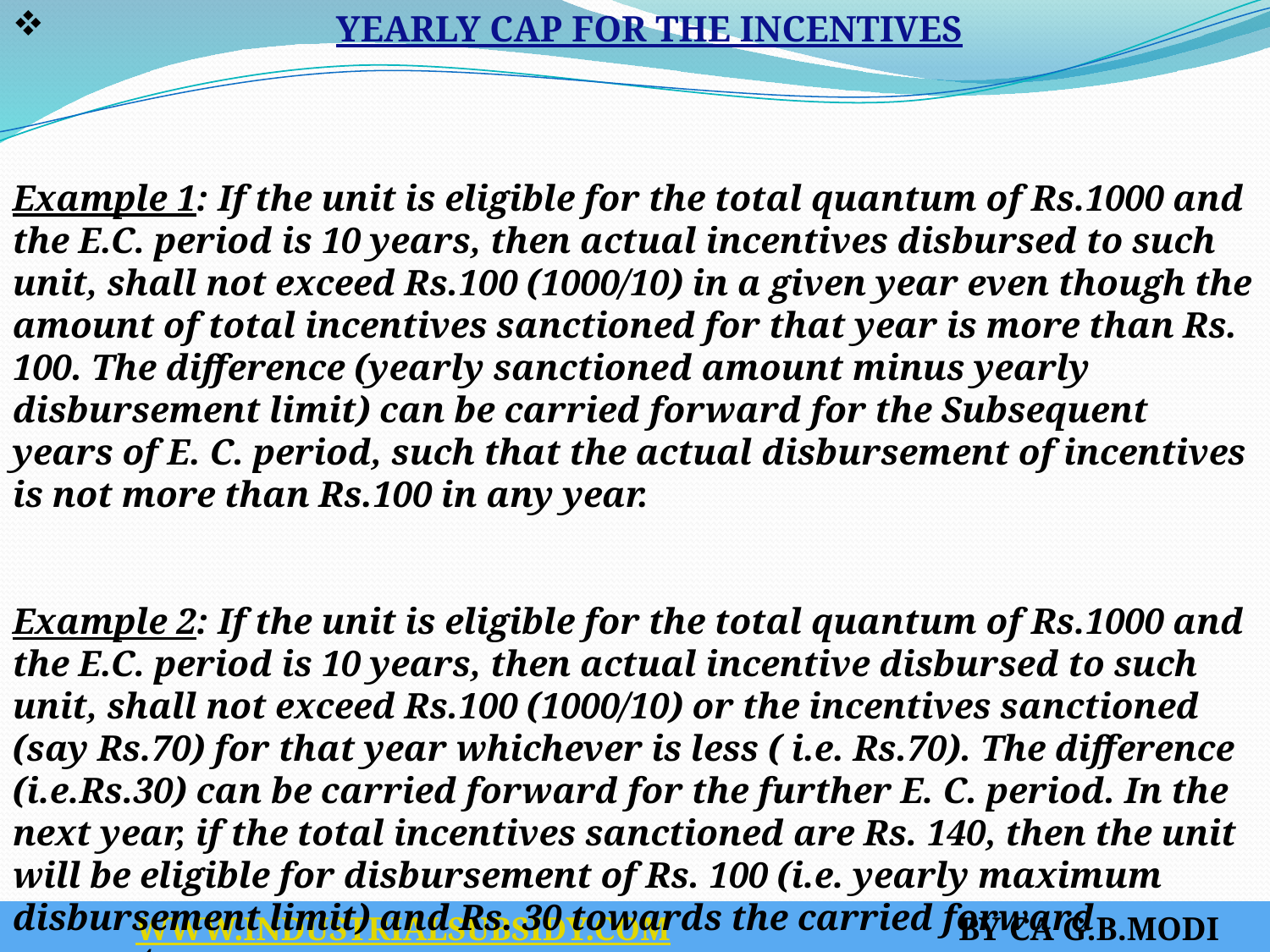

YEARLY CAP FOR THE INCENTIVES

Example 1: If the unit is eligible for the total quantum of Rs.1000 and the E.C. period is 10 years, then actual incentives disbursed to such unit, shall not exceed Rs.100 (1000/10) in a given year even though the amount of total incentives sanctioned for that year is more than Rs. 100. The difference (yearly sanctioned amount minus yearly disbursement limit) can be carried forward for the Subsequent years of E. C. period, such that the actual disbursement of incentives is not more than Rs.100 in any year.

Example 2: If the unit is eligible for the total quantum of Rs.1000 and the E.C. period is 10 years, then actual incentive disbursed to such unit, shall not exceed Rs.100 (1000/10) or the incentives sanctioned (say Rs.70) for that year whichever is less ( i.e. Rs.70). The difference (i.e.Rs.30) can be carried forward for the further E. C. period. In the next year, if the total incentives sanctioned are Rs. 140, then the unit will be eligible for disbursement of Rs. 100 (i.e. yearly maximum disbursement limit) and Rs. 30 towards the carried forward amount .
 WWW.INDUSTRIALSUBSIDY.COM                                   BY CA G.B.MODI